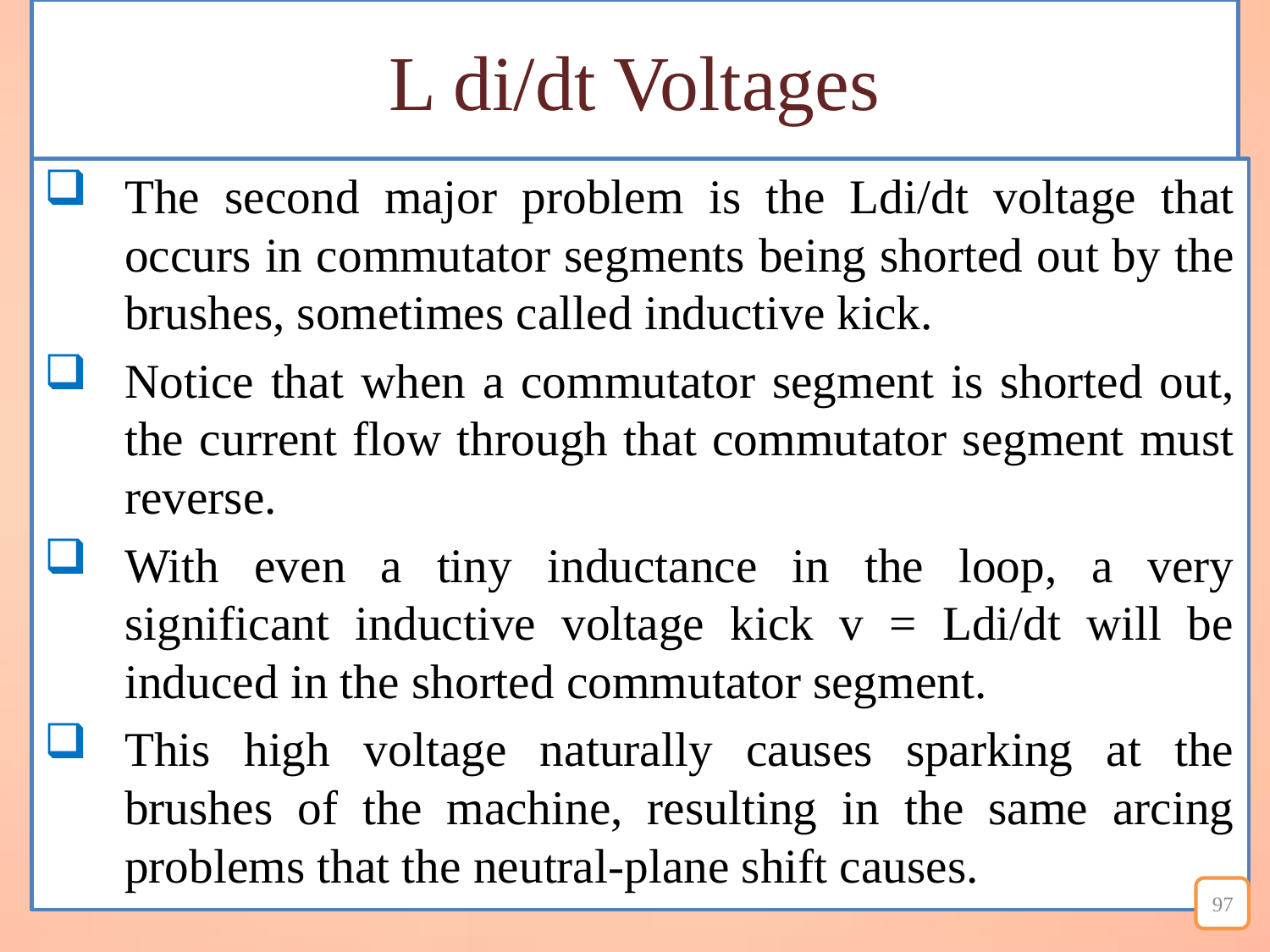

# L di/dt Voltages
The second major problem is the Ldi/dt voltage that occurs in commutator segments being shorted out by the brushes, sometimes called inductive kick.
Notice that when a commutator segment is shorted out, the current flow through that commutator segment must reverse.
With even a tiny inductance in the loop, a very significant inductive voltage kick v = Ldi/dt will be induced in the shorted commutator segment.
This high voltage naturally causes sparking at the brushes of the machine, resulting in the same arcing problems that the neutral-plane shift causes.
97